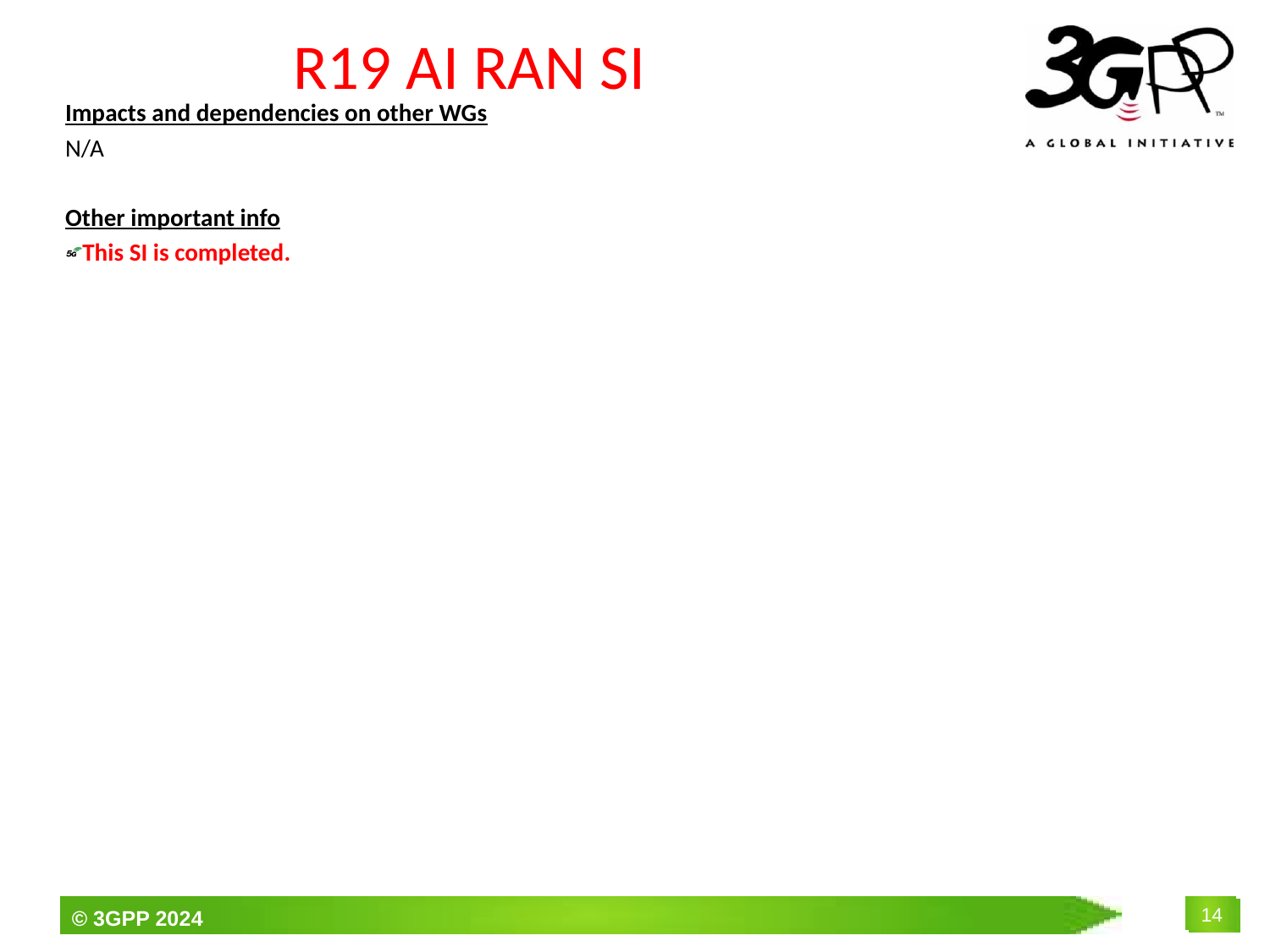

# R19 AI RAN SI
Impacts and dependencies on other WGs
N/A

Other important info
This SI is completed.

14